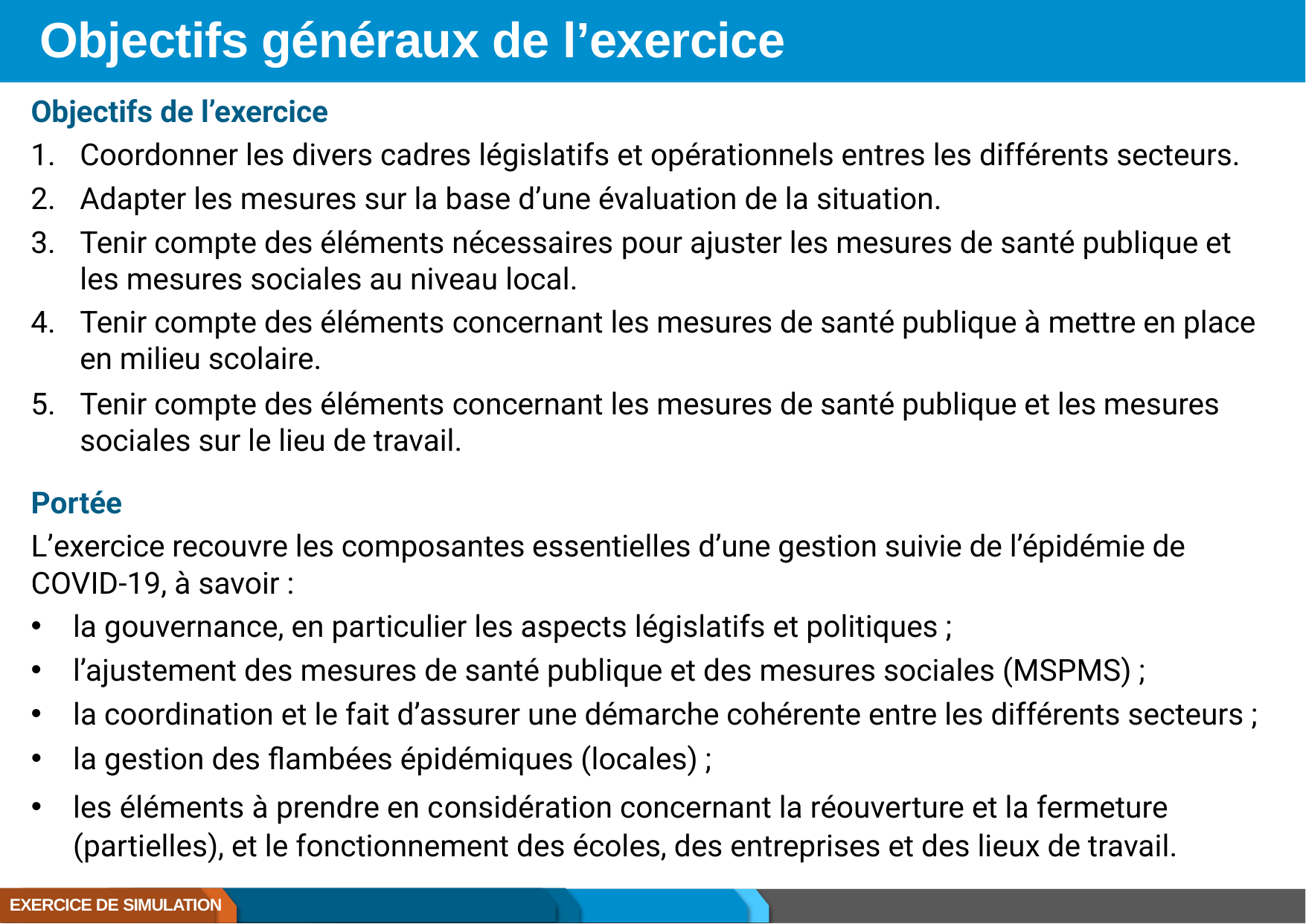

# Objectifs généraux de l’exercice
Objectifs de l’exercice
Coordonner les divers cadres législatifs et opérationnels entres les différents secteurs.
Adapter les mesures sur la base d’une évaluation de la situation.
Tenir compte des éléments nécessaires pour ajuster les mesures de santé publique et les mesures sociales au niveau local.
Tenir compte des éléments concernant les mesures de santé publique à mettre en place en milieu scolaire.
Tenir compte des éléments concernant les mesures de santé publique et les mesures sociales sur le lieu de travail.

Portée
L’exercice recouvre les composantes essentielles d’une gestion suivie de l’épidémie de COVID-19, à savoir :
la gouvernance, en particulier les aspects législatifs et politiques ;
l’ajustement des mesures de santé publique et des mesures sociales (MSPMS) ;
la coordination et le fait d’assurer une démarche cohérente entre les différents secteurs ;
la gestion des flambées épidémiques (locales) ;
les éléments à prendre en considération concernant la réouverture et la fermeture (partielles), et le fonctionnement des écoles, des entreprises et des lieux de travail.
EXERCICE DE SIMULATION